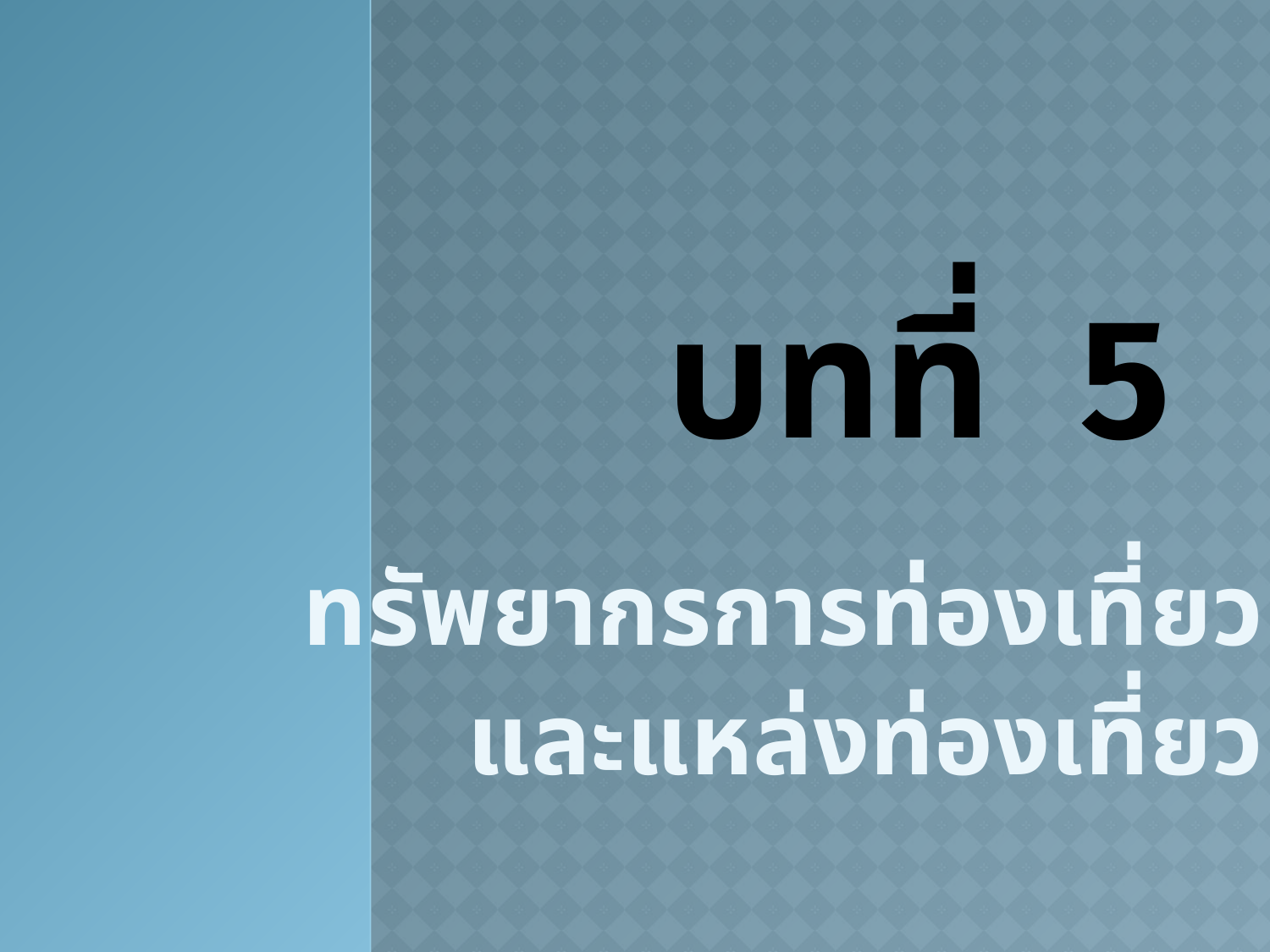

# บทที่  5
ทรัพยากรการท่องเที่ยว
และแหล่งท่องเที่ยว